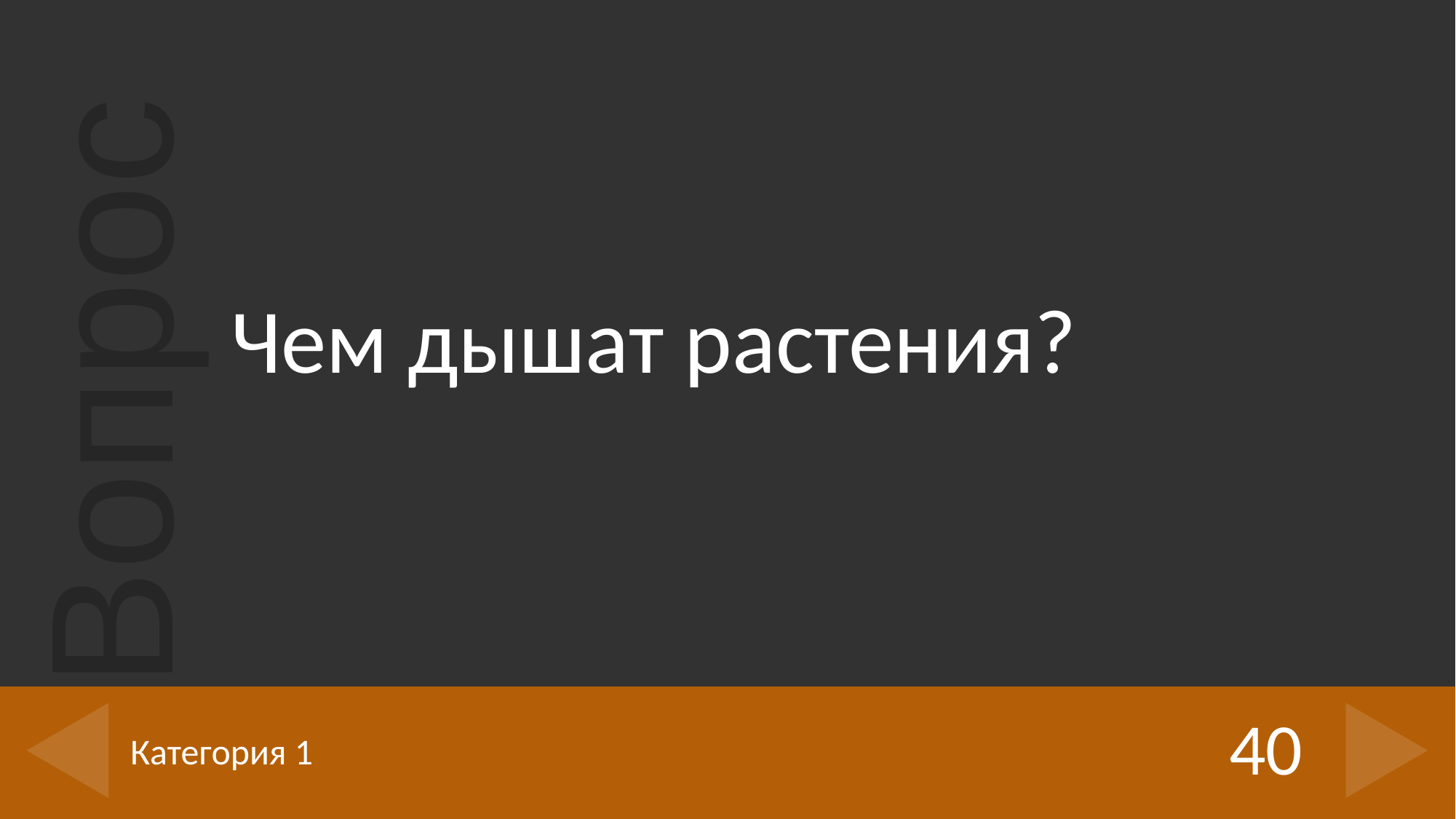

Чем дышат растения?
40
# Категория 1